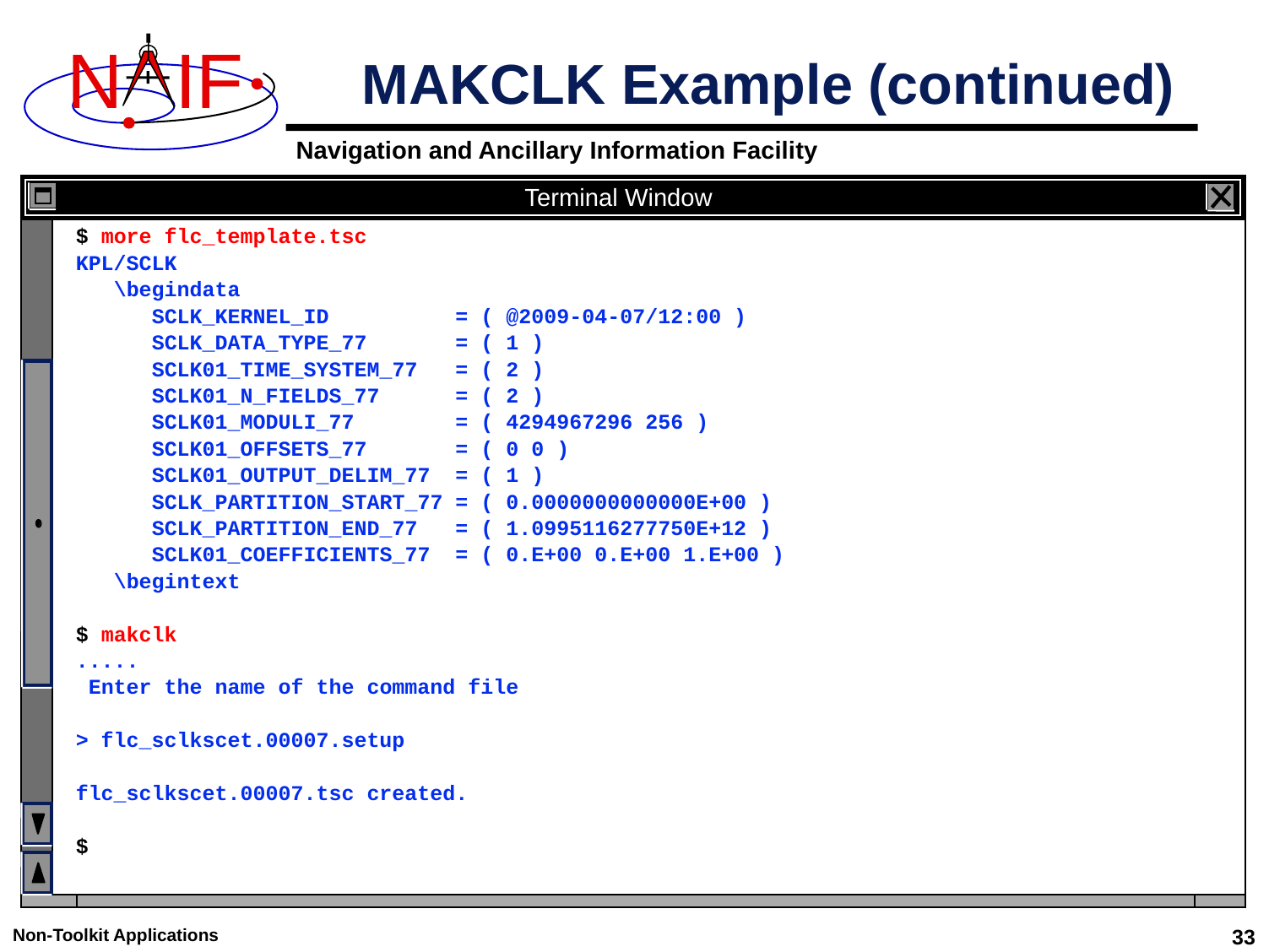

# MAKCLK Example (continued)

Terminal Window

$ more flc_template.tsc
KPL/SCLK
   \begindata
      SCLK_KERNEL_ID          = ( @2009-04-07/12:00 )
      SCLK_DATA_TYPE_77       = ( 1 )
      SCLK01_TIME_SYSTEM_77   = ( 2 )
      SCLK01_N_FIELDS_77      = ( 2 )
      SCLK01_MODULI_77        = ( 4294967296 256 )
      SCLK01_OFFSETS_77       = ( 0 0 )
      SCLK01_OUTPUT_DELIM_77  = ( 1 )
      SCLK_PARTITION_START_77 = ( 0.0000000000000E+00 )
      SCLK_PARTITION_END_77   = ( 1.0995116277750E+12 )
      SCLK01_COEFFICIENTS_77  = ( 0.E+00 0.E+00 1.E+00 )
   \begintext

$ makclk
.....
 Enter the name of the command file

> flc_sclkscet.00007.setup

flc_sclkscet.00007.tsc created.

$

Non-Toolkit Applications
33